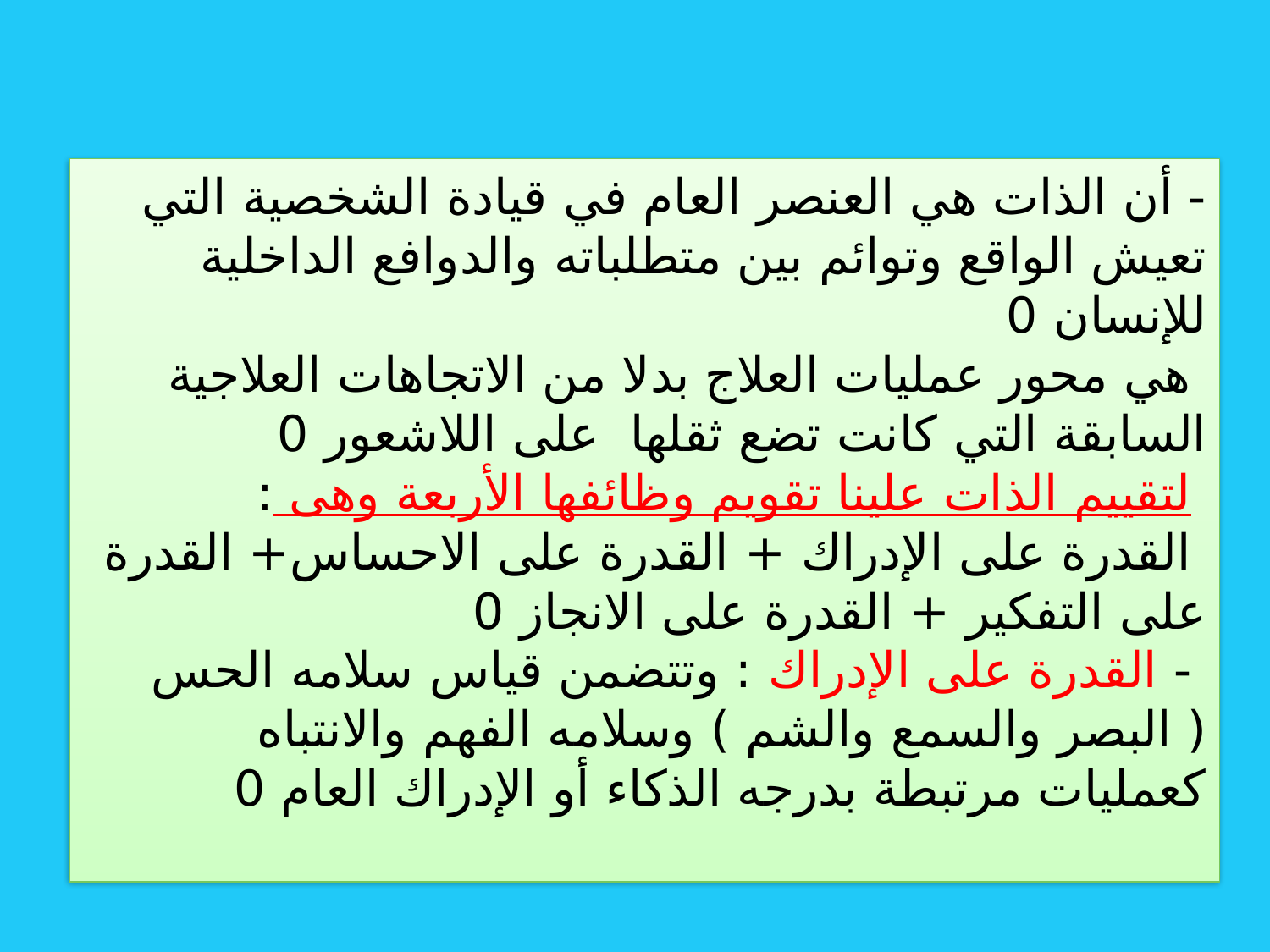

- أن الذات هي العنصر العام في قيادة الشخصية التي تعيش الواقع وتوائم بين متطلباته والدوافع الداخلية للإنسان 0
 هي محور عمليات العلاج بدلا من الاتجاهات العلاجية السابقة التي كانت تضع ثقلها  على اللاشعور 0
 لتقييم الذات علينا تقويم وظائفها الأربعة وهى :
 القدرة على الإدراك + القدرة على الاحساس+ القدرة على التفكير + القدرة على الانجاز 0
 - القدرة على الإدراك : وتتضمن قياس سلامه الحس ( البصر والسمع والشم ) وسلامه الفهم والانتباه كعمليات مرتبطة بدرجه الذكاء أو الإدراك العام 0